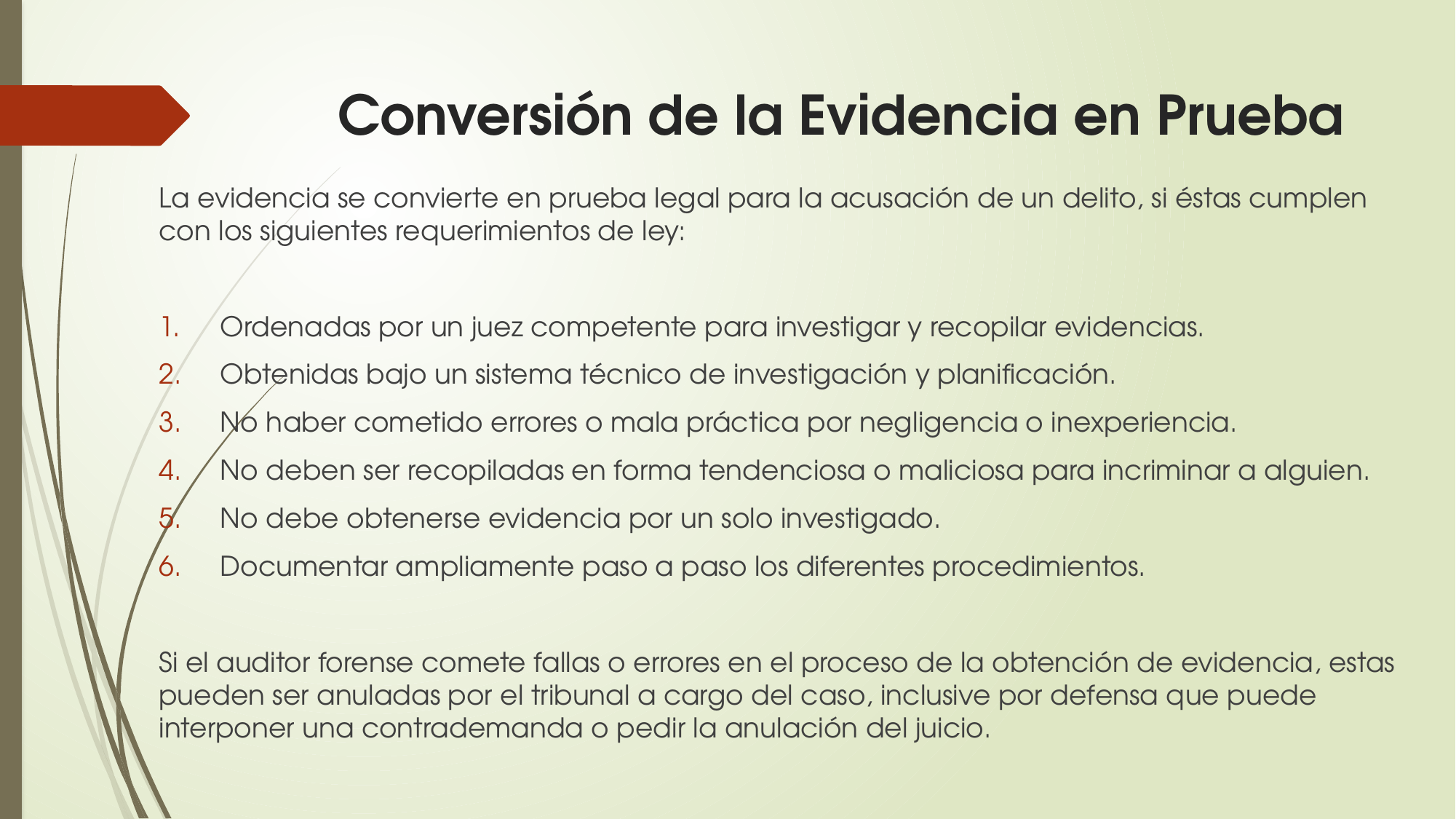

# Conversión de la Evidencia en Prueba
La evidencia se convierte en prueba legal para la acusación de un delito, si éstas cumplen con los siguientes requerimientos de ley:

Ordenadas por un juez competente para investigar y recopilar evidencias.
Obtenidas bajo un sistema técnico de investigación y planificación.
No haber cometido errores o mala práctica por negligencia o inexperiencia.
No deben ser recopiladas en forma tendenciosa o maliciosa para incriminar a alguien.
No debe obtenerse evidencia por un solo investigado.
Documentar ampliamente paso a paso los diferentes procedimientos.

Si el auditor forense comete fallas o errores en el proceso de la obtención de evidencia, estas pueden ser anuladas por el tribunal a cargo del caso, inclusive por defensa que puede interponer una contrademanda o pedir la anulación del juicio.